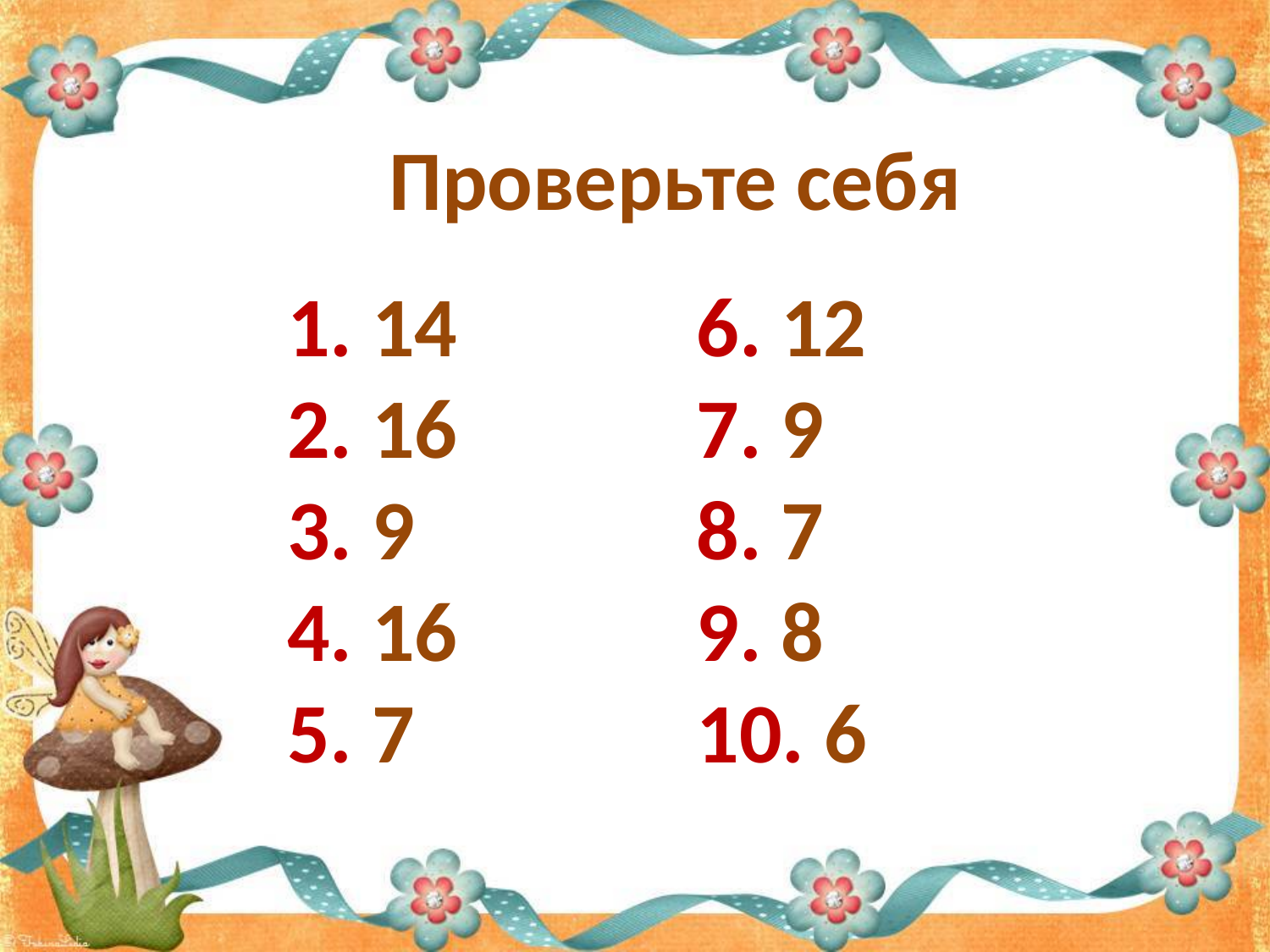

Проверьте себя
1. 14
2. 16
3. 9
4. 16
5. 7
6. 12
7. 9
8. 7
9. 8
10. 6